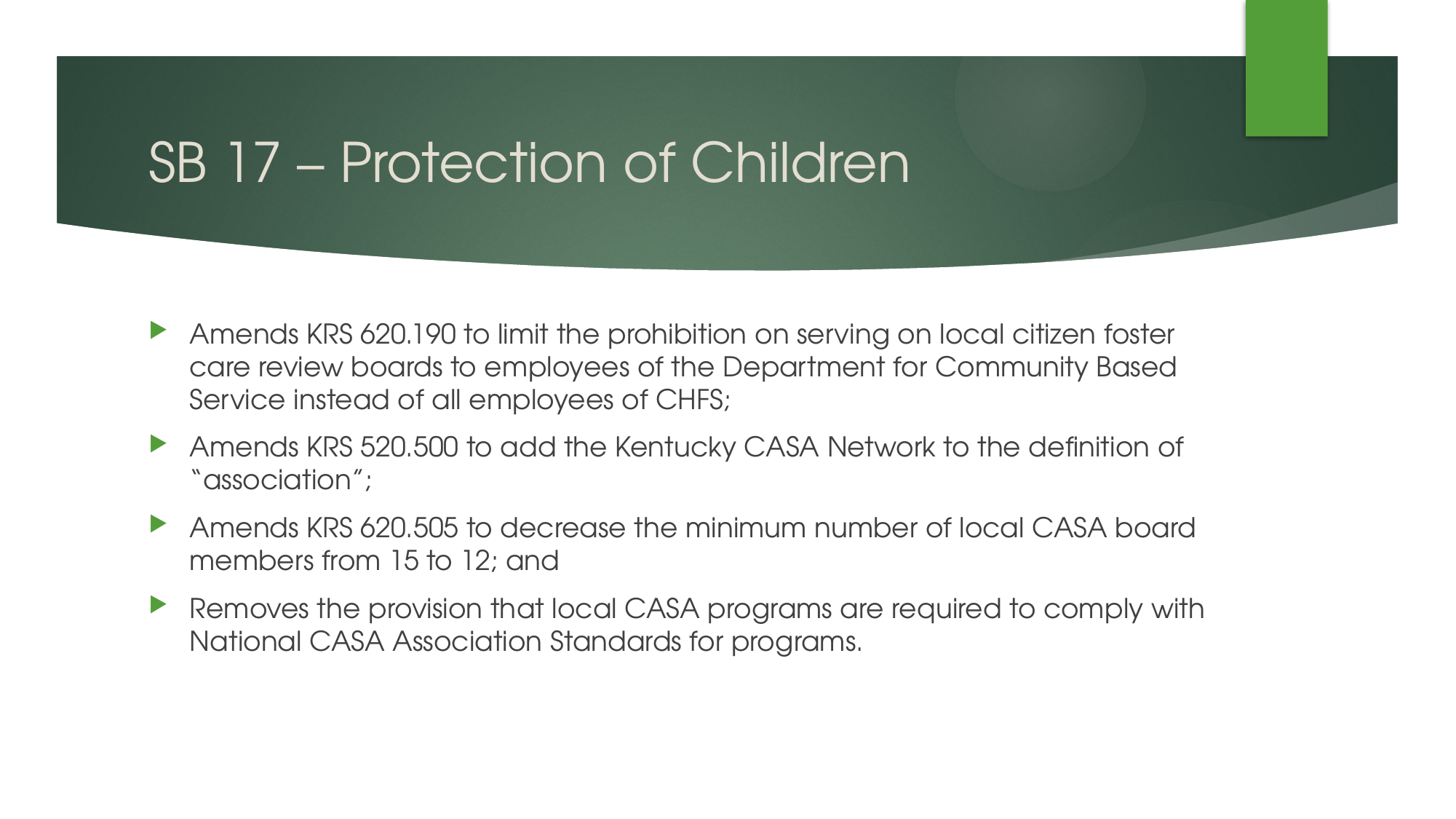

# SB 17 – Protection of Children
Amends KRS 620.190 to limit the prohibition on serving on local citizen foster care review boards to employees of the Department for Community Based Service instead of all employees of CHFS;
Amends KRS 520.500 to add the Kentucky CASA Network to the definition of “association”;
Amends KRS 620.505 to decrease the minimum number of local CASA board members from 15 to 12; and
Removes the provision that local CASA programs are required to comply with National CASA Association Standards for programs.